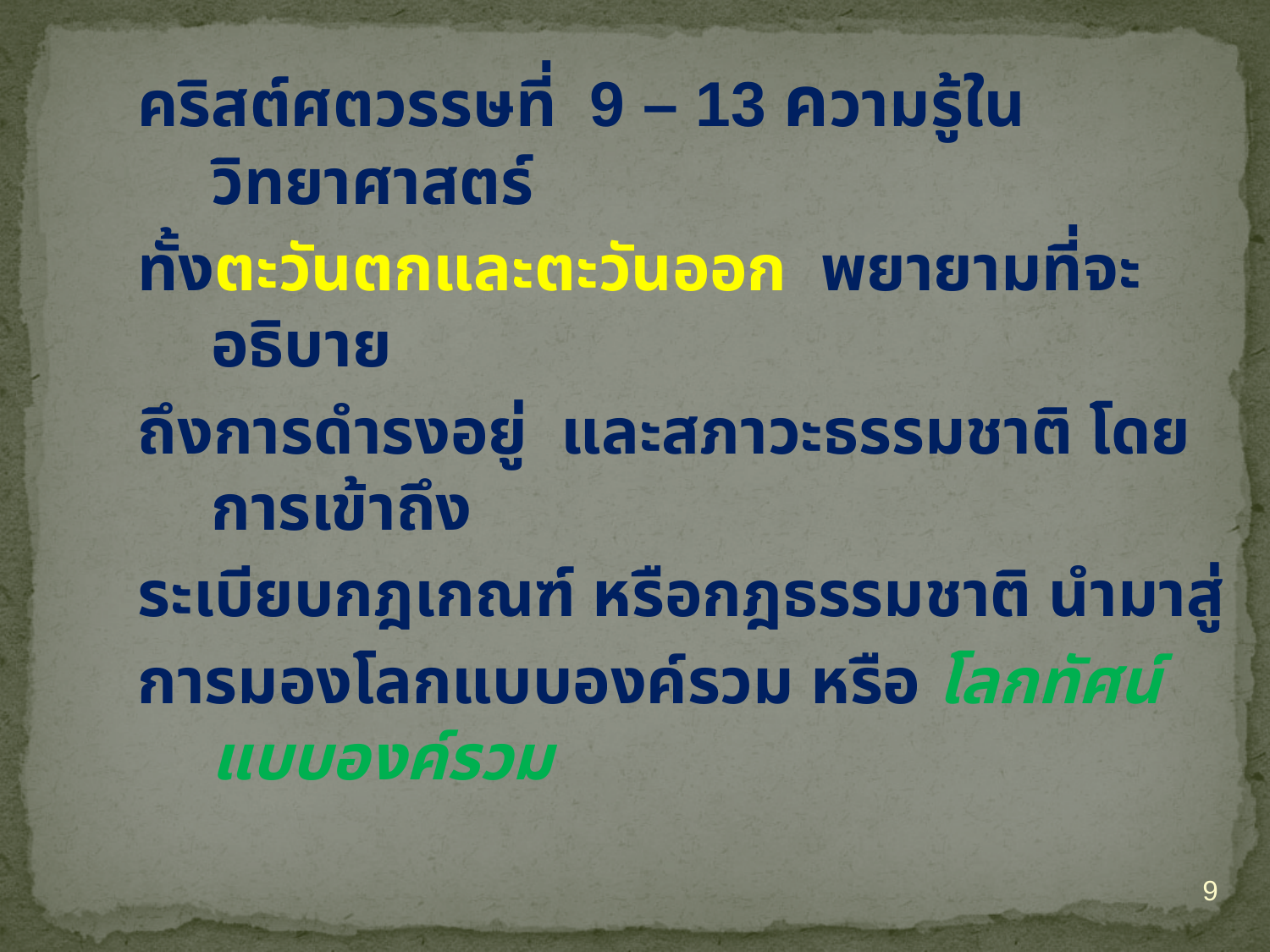

คริสต์ศตวรรษที่  9 – 13 ความรู้ในวิทยาศาสตร์
ทั้งตะวันตกและตะวันออก  พยายามที่จะอธิบาย
ถึงการดำรงอยู่  และสภาวะธรรมชาติ โดยการเข้าถึง
ระเบียบกฎเกณฑ์ หรือกฎธรรมชาติ นำมาสู่
การมองโลกแบบองค์รวม หรือ โลกทัศน์แบบองค์รวม
9